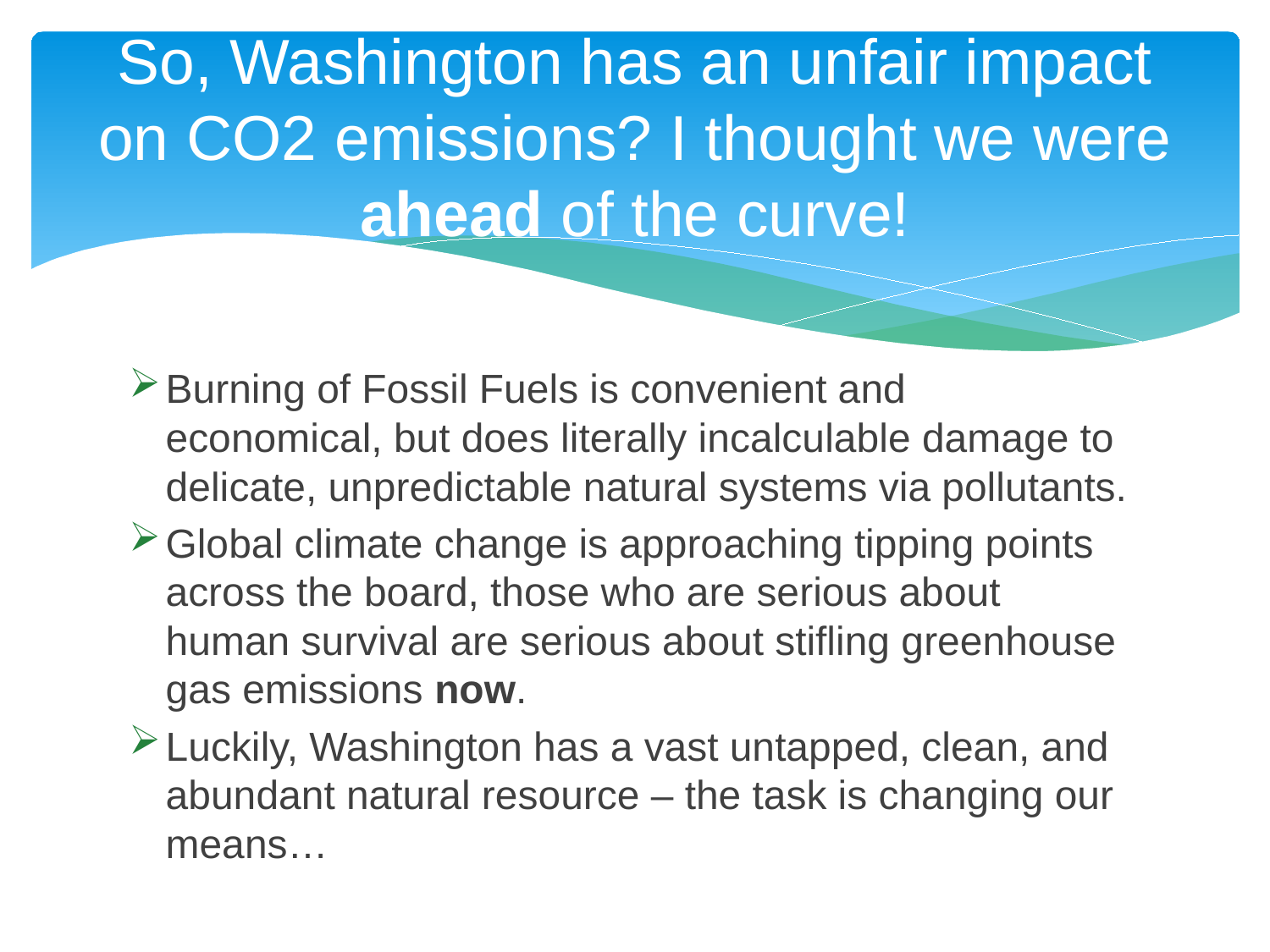

# So, Washington has an unfair impact on CO2 emissions? I thought we were ahead of the curve!
Burning of Fossil Fuels is convenient and economical, but does literally incalculable damage to delicate, unpredictable natural systems via pollutants.
Global climate change is approaching tipping points across the board, those who are serious about human survival are serious about stifling greenhouse gas emissions now.
Luckily, Washington has a vast untapped, clean, and abundant natural resource – the task is changing our means…